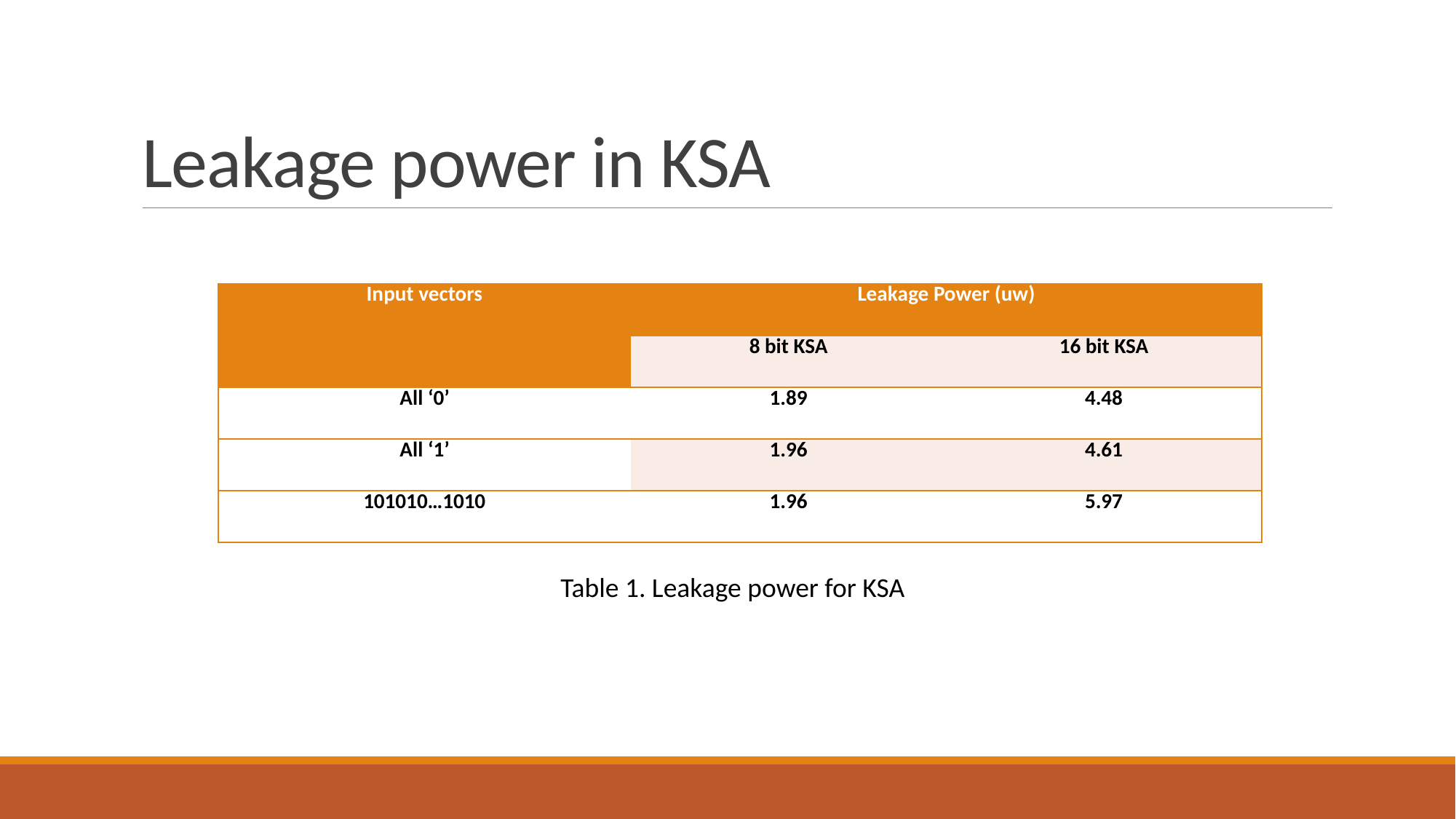

# Leakage power in KSA
| Input vectors | Leakage Power (uw) |  |
| --- | --- | --- |
|  | 8 bit KSA | 16 bit KSA |
| All ‘0’ | 1.89 | 4.48 |
| All ‘1’ | 1.96 | 4.61 |
| 101010…1010 | 1.96 | 5.97 |
Table 1. Leakage power for KSA